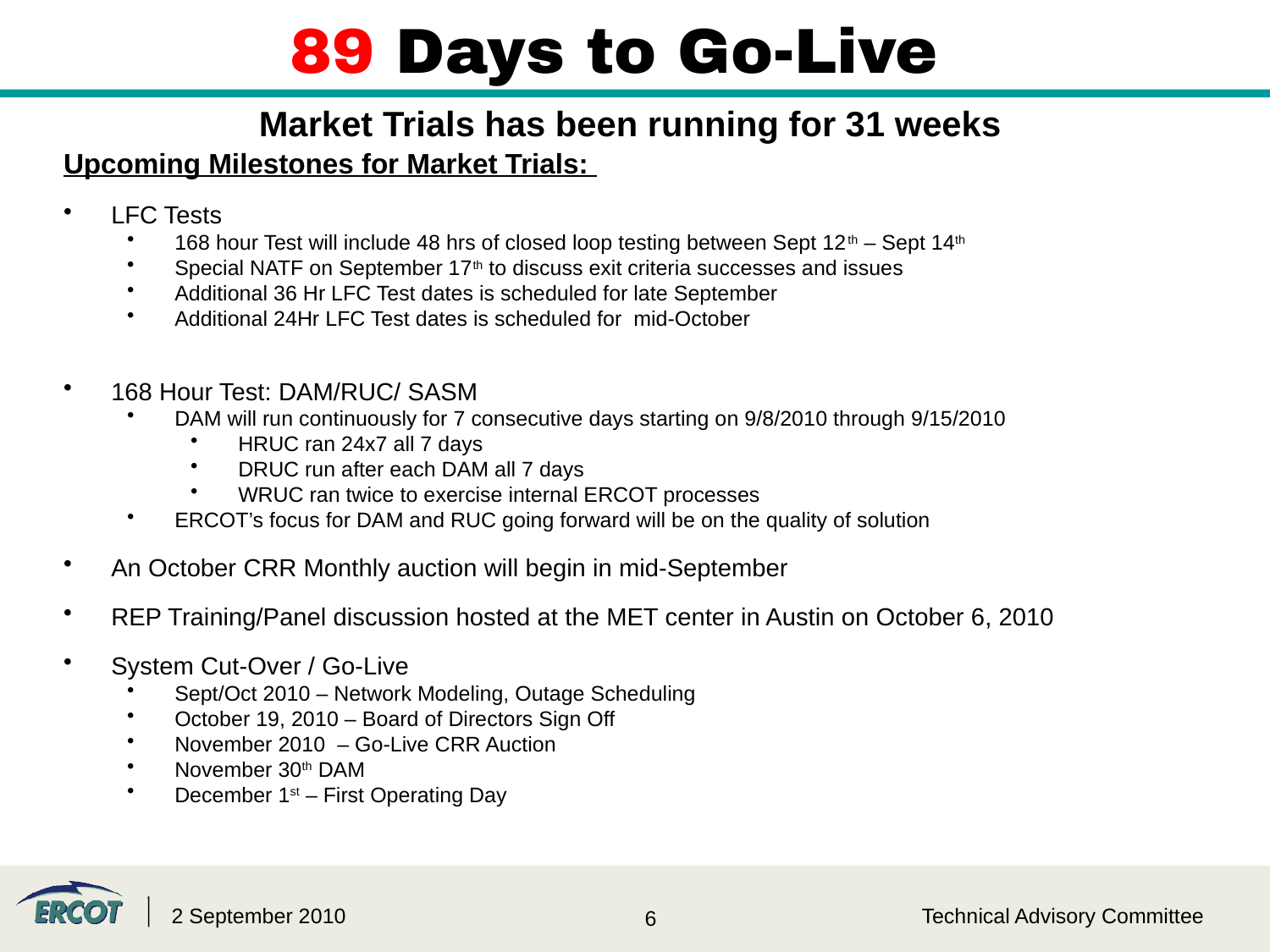

# 89 Days to Go-Live
Market Trials has been running for 31 weeks

Upcoming Milestones for Market Trials:
LFC Tests
168 hour Test will include 48 hrs of closed loop testing between Sept 12th – Sept 14th
Special NATF on September 17th to discuss exit criteria successes and issues
Additional 36 Hr LFC Test dates is scheduled for late September
Additional 24Hr LFC Test dates is scheduled for  mid-October

168 Hour Test: DAM/RUC/ SASM
DAM will run continuously for 7 consecutive days starting on 9/8/2010 through 9/15/2010
HRUC ran 24x7 all 7 days
DRUC run after each DAM all 7 days
WRUC ran twice to exercise internal ERCOT processes
ERCOT’s focus for DAM and RUC going forward will be on the quality of solution
An October CRR Monthly auction will begin in mid-September
REP Training/Panel discussion hosted at the MET center in Austin on October 6, 2010
System Cut-Over / Go-Live
Sept/Oct 2010 – Network Modeling, Outage Scheduling
October 19, 2010 – Board of Directors Sign Off
November 2010  – Go-Live CRR Auction
November 30th DAM
December 1st – First Operating Day
2 September 2010
Technical Advisory Committee